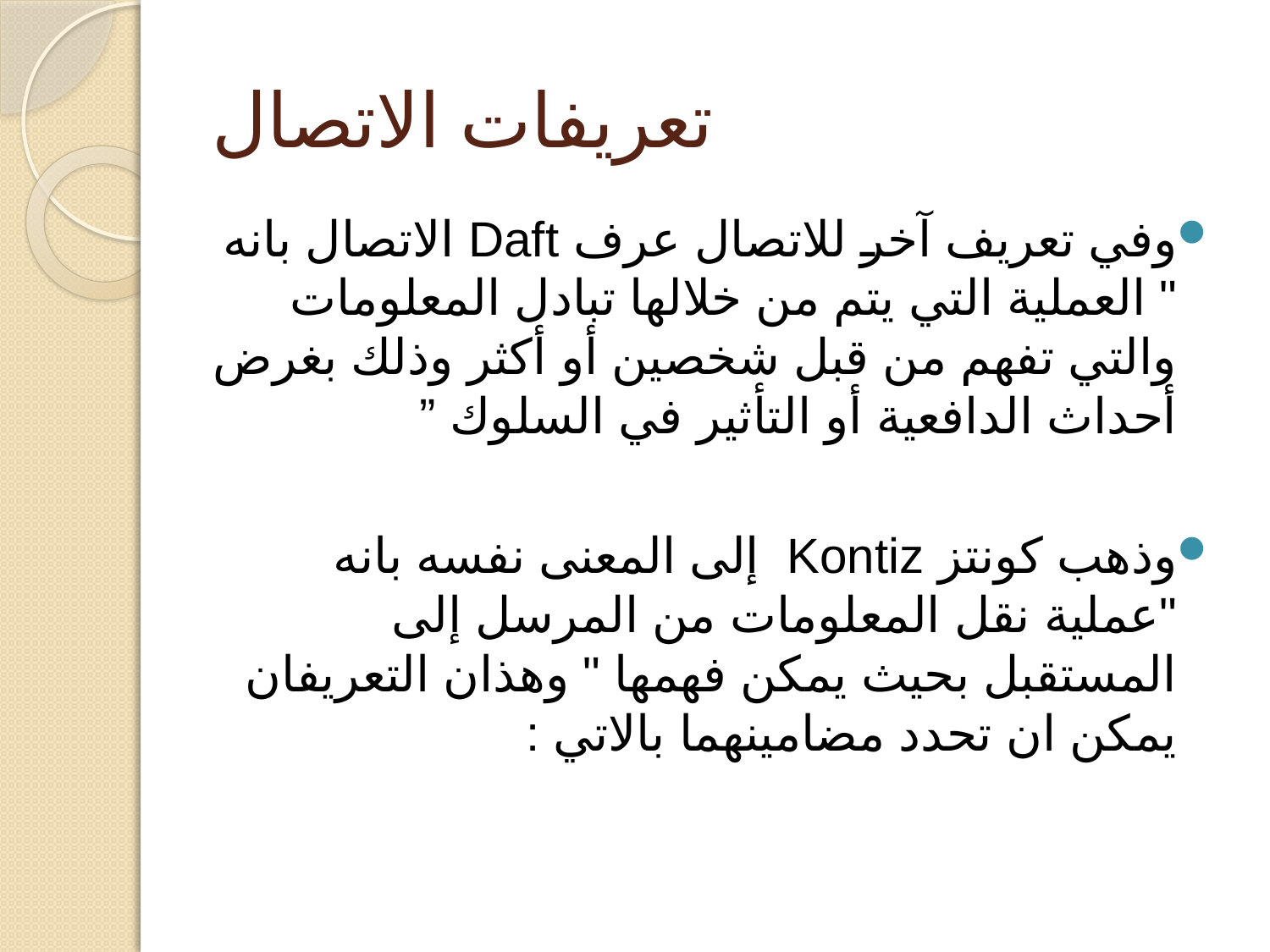

# تعريفات الاتصال
وفي تعريف آخر للاتصال عرف Daft الاتصال بانه " العملية التي يتم من خلالها تبادل المعلومات والتي تفهم من قبل شخصين أو أكثر وذلك بغرض أحداث الدافعية أو التأثير في السلوك ”

وذهب كونتز Kontiz  إلى المعنى نفسه بانه "عملية نقل المعلومات من المرسل إلى المستقبل بحيث يمكن فهمها " وهذان التعريفان يمكن ان تحدد مضامينهما بالاتي :